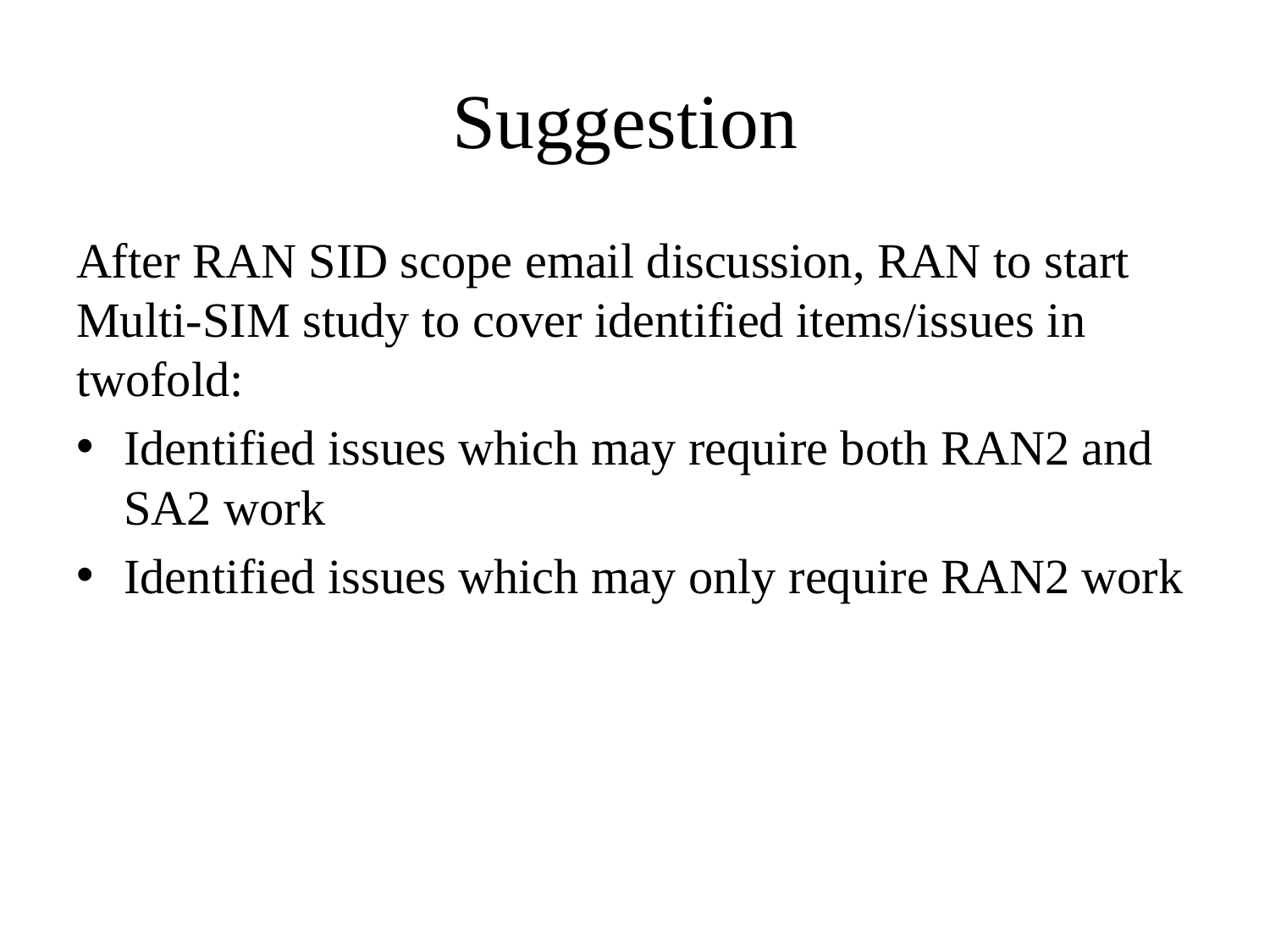

# Suggestion
After RAN SID scope email discussion, RAN to start Multi-SIM study to cover identified items/issues in twofold:
Identified issues which may require both RAN2 and SA2 work
Identified issues which may only require RAN2 work